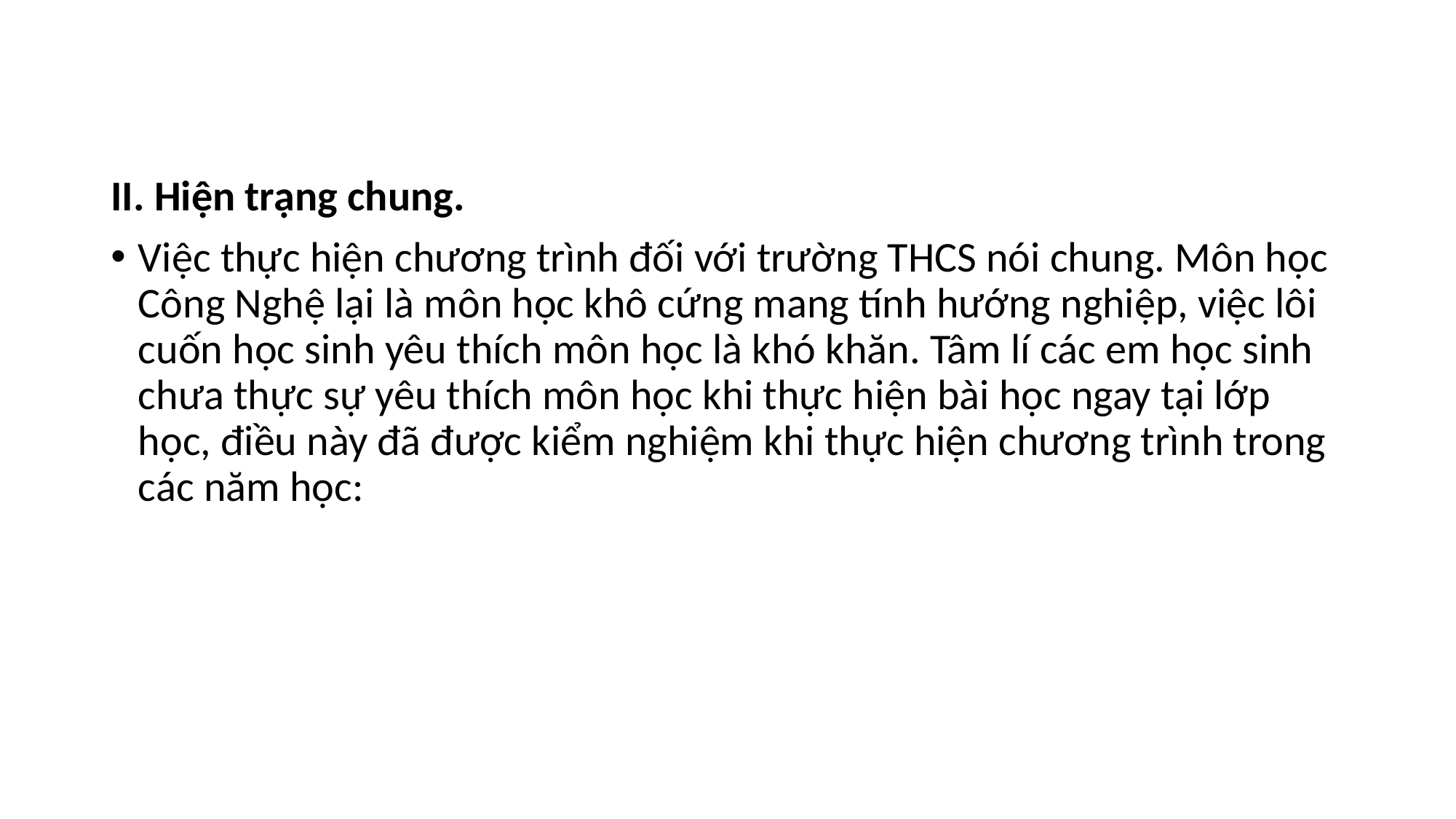

II. Hiện trạng chung.
Việc thực hiện chương trình đối với trường THCS nói chung. Môn học Công Nghệ lại là môn học khô cứng mang tính hướng nghiệp, việc lôi cuốn học sinh yêu thích môn học là khó khăn. Tâm lí các em học sinh chưa thực sự yêu thích môn học khi thực hiện bài học ngay tại lớp học, điều này đã được kiểm nghiệm khi thực hiện chương trình trong các năm học: